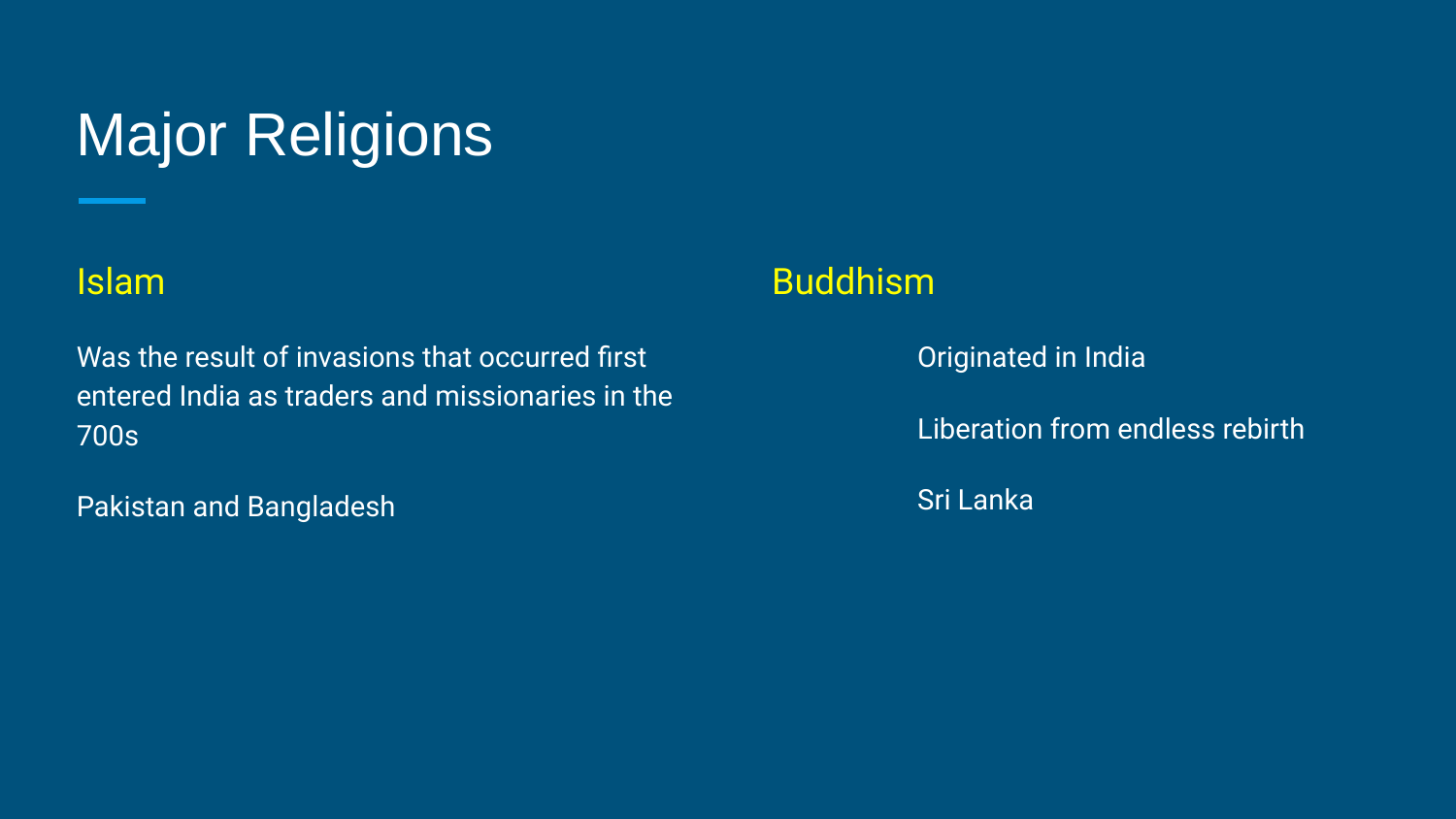

# Major Religions
Islam
Was the result of invasions that occurred first entered India as traders and missionaries in the 700s
Pakistan and Bangladesh

Buddhism
	Originated in India
	Liberation from endless rebirth
	Sri Lanka